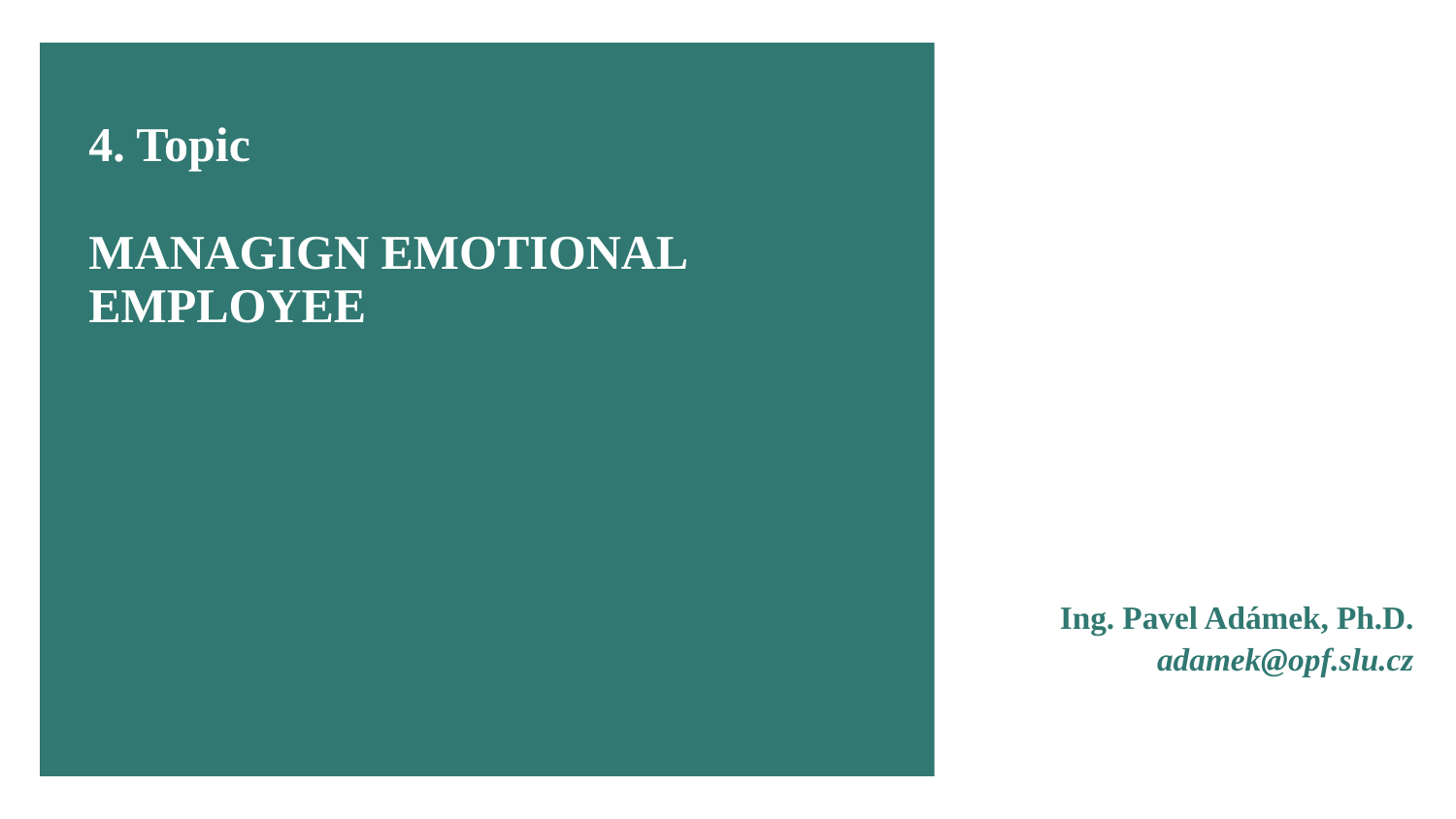

4. Topic
MANAGIGN EMOTIONAL EMPLOYEE
Ing. Pavel Adámek, Ph.D.
adamek@opf.slu.cz